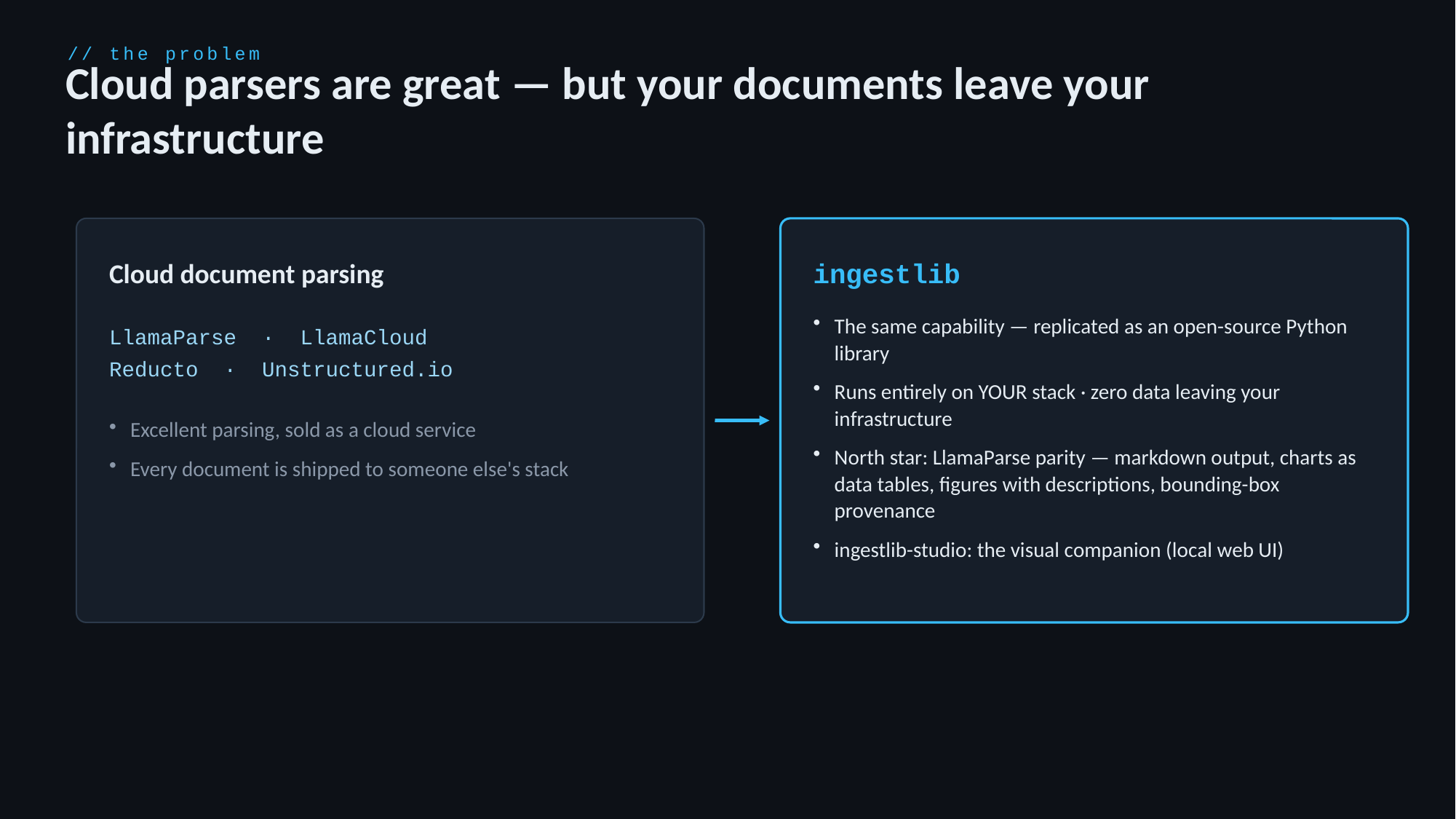

// the problem
Cloud parsers are great — but your documents leave your infrastructure

Cloud document parsing
ingestlib
LlamaParse  ·  LlamaCloud
Reducto  ·  Unstructured.io
The same capability — replicated as an open-source Python library
Runs entirely on YOUR stack · zero data leaving your infrastructure
North star: LlamaParse parity — markdown output, charts as data tables, figures with descriptions, bounding-box provenance
ingestlib-studio: the visual companion (local web UI)
Excellent parsing, sold as a cloud service
Every document is shipped to someone else's stack